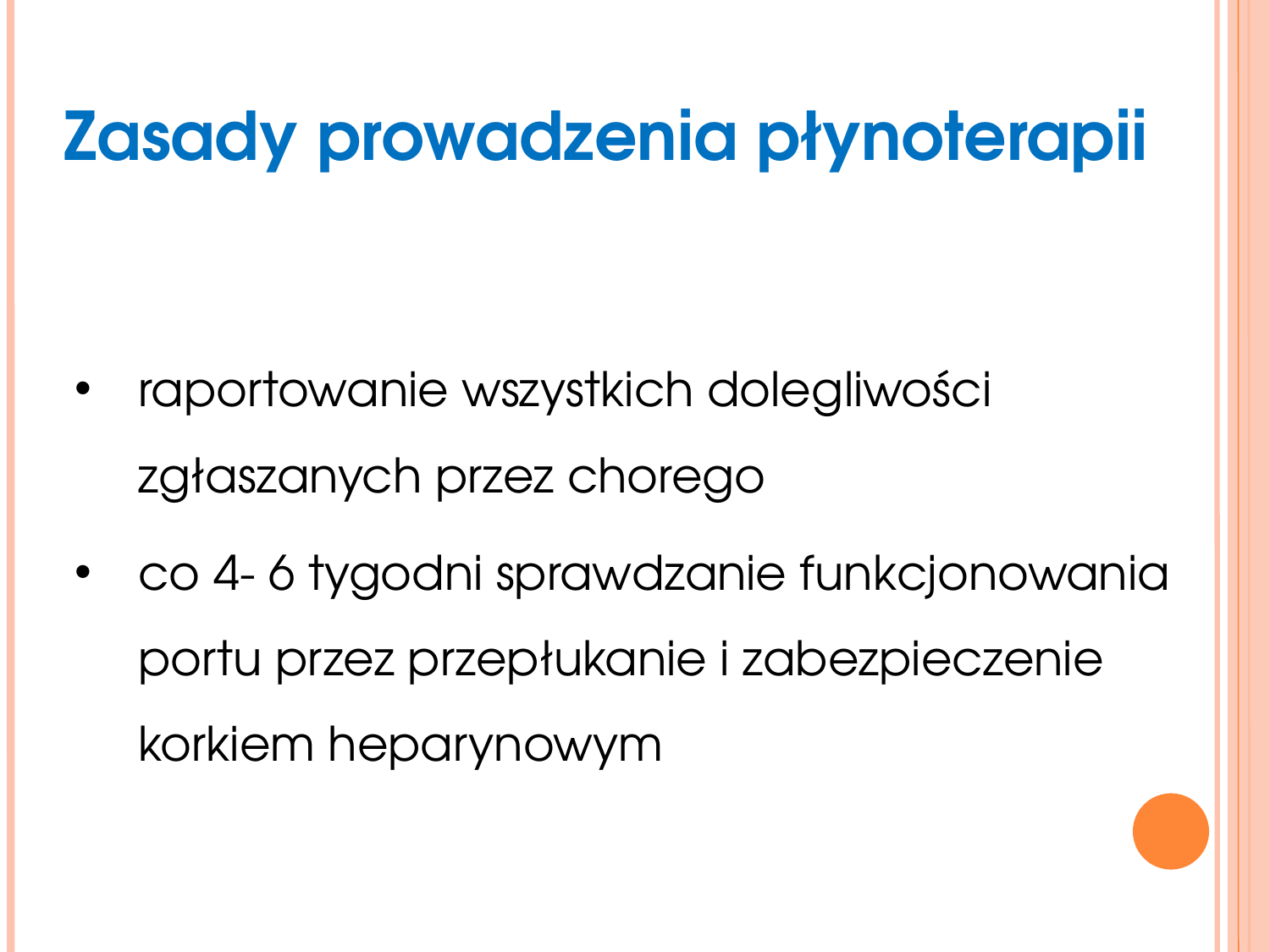

Zasady prowadzenia płynoterapii
raportowanie wszystkich dolegliwości zgłaszanych przez chorego
co 4- 6 tygodni sprawdzanie funkcjonowania portu przez przepłukanie i zabezpieczenie korkiem heparynowym